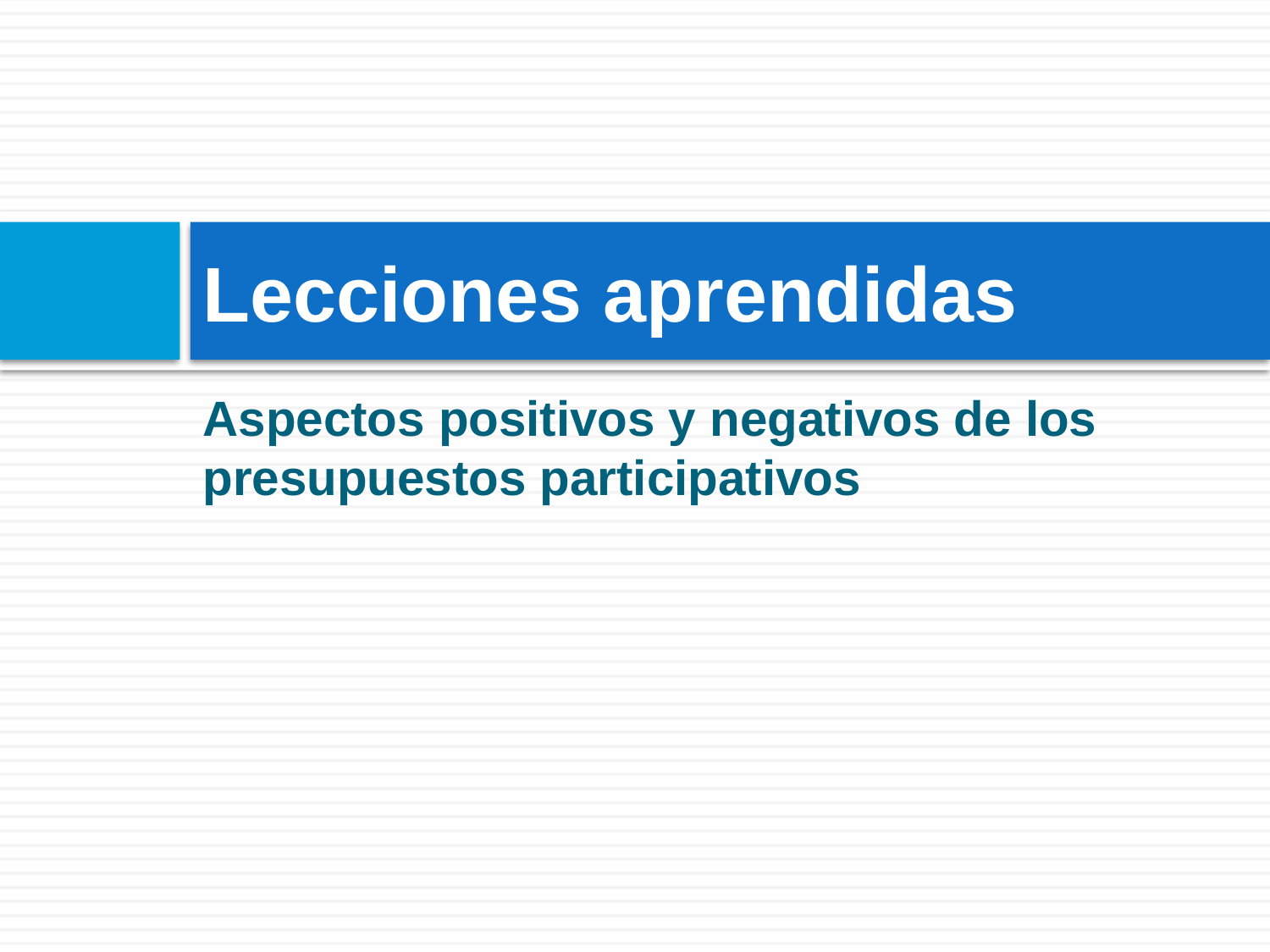

# Lecciones aprendidas
Aspectos positivos y negativos de los presupuestos participativos